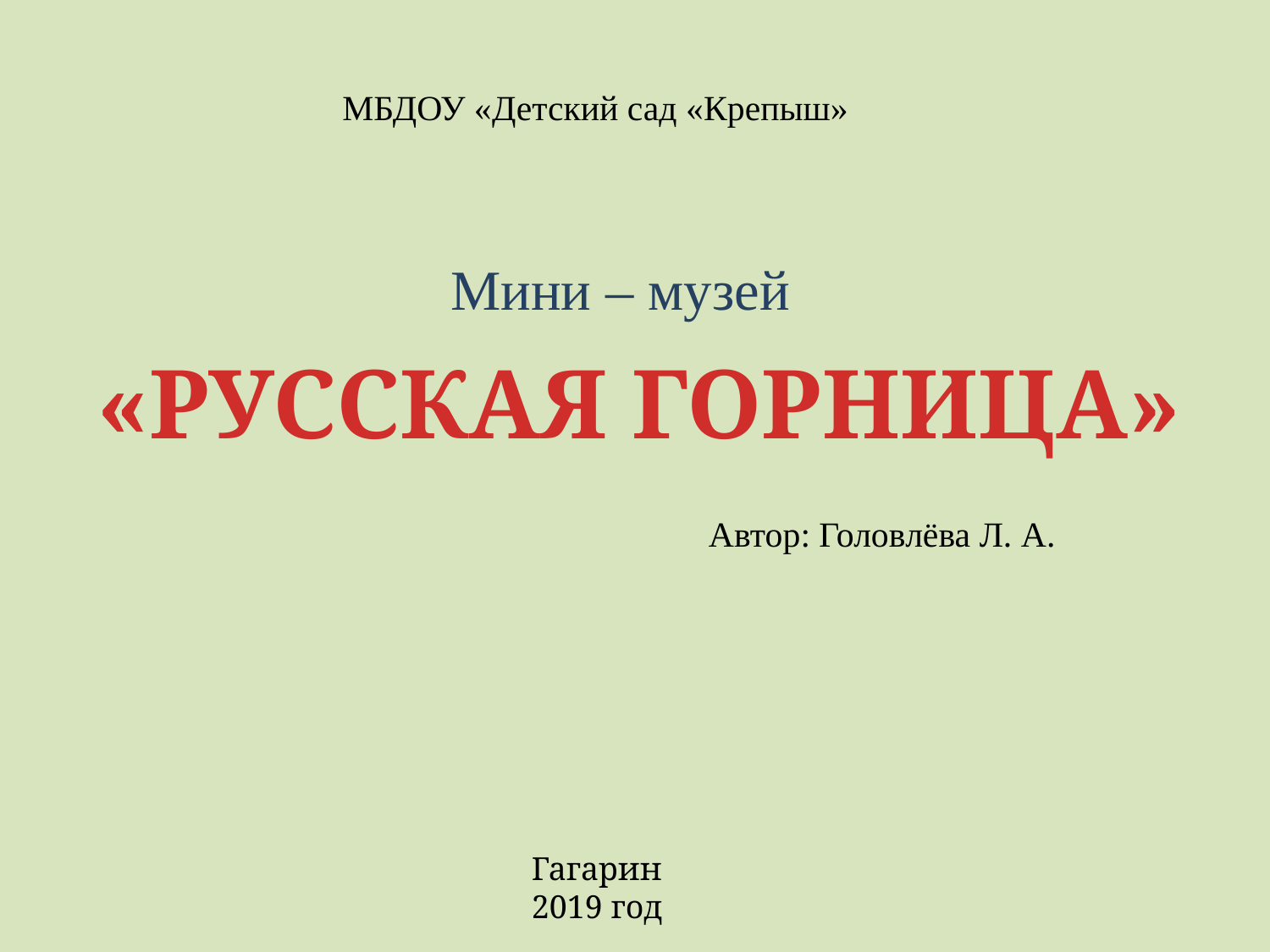

МБДОУ «Детский сад «Крепыш»
Мини – музей
«РУССКАЯ ГОРНИЦА»
Автор: Головлёва Л. А.

Гагарин
2019 год